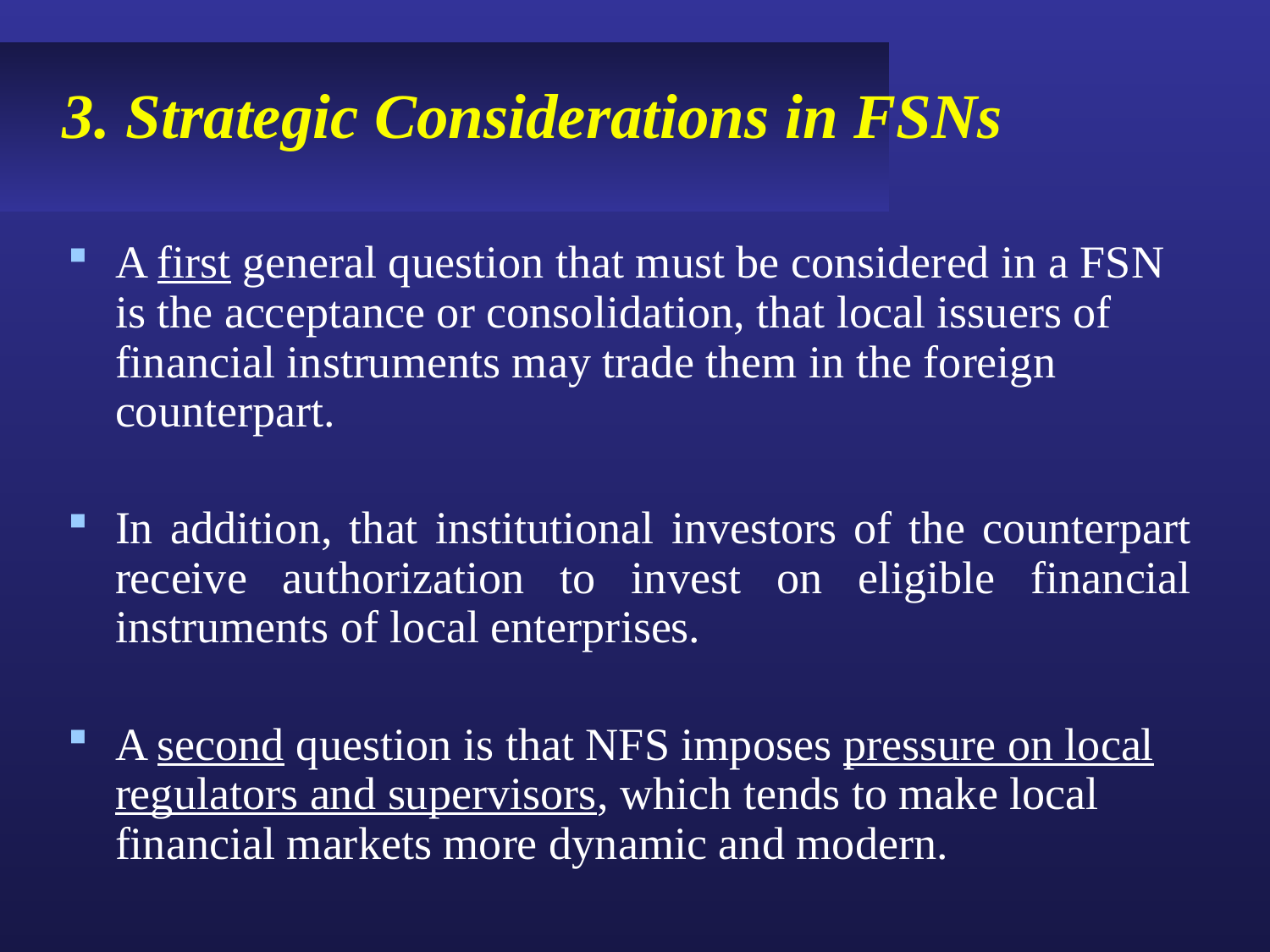

# 3. Strategic Considerations in FSNs

A first general question that must be considered in a FSN is the acceptance or consolidation, that local issuers of financial instruments may trade them in the foreign counterpart.

In addition, that institutional investors of the counterpart receive authorization to invest on eligible financial instruments of local enterprises.

A second question is that NFS imposes pressure on local regulators and supervisors, which tends to make local financial markets more dynamic and modern.